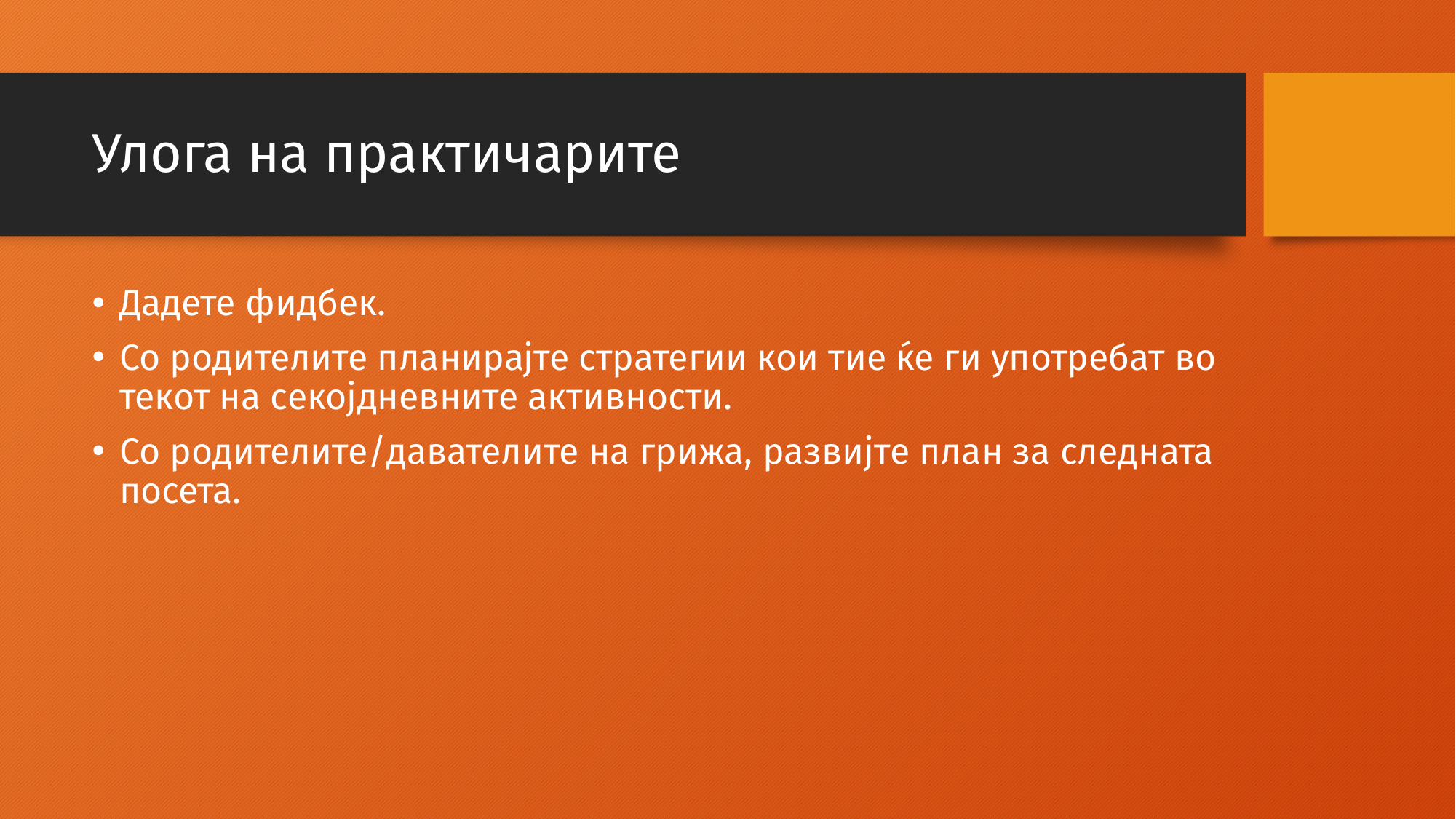

# Улога на практичарите
Дадете фидбек.
Со родителите планирајте стратегии кои тие ќе ги употребат во текот на секојдневните активности.
Со родителите/давателите на грижа, развијте план за следната посета.